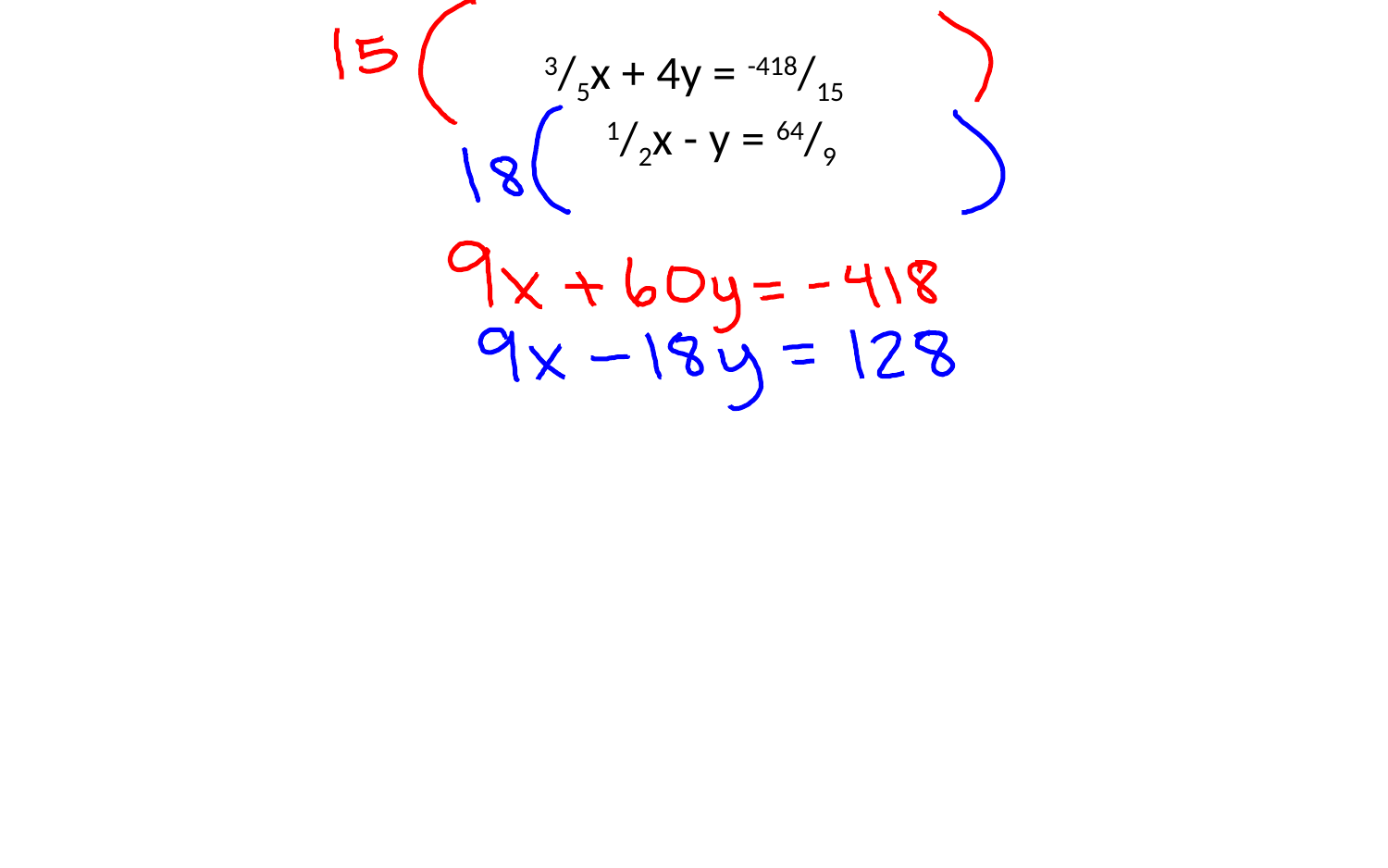

# 3/5x + 4y = -418/15       1/2x - y = 64/9